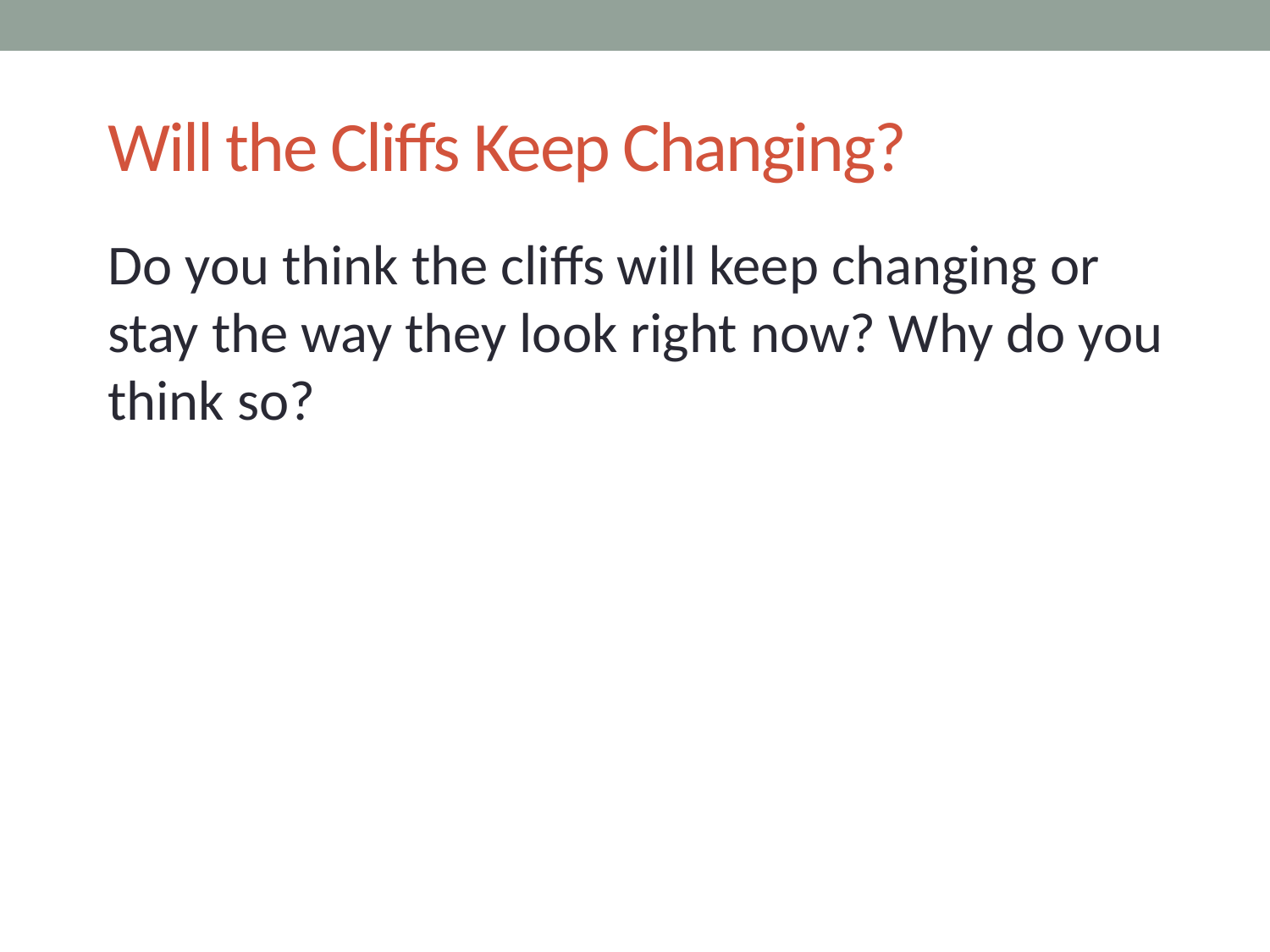

# Will the Cliffs Keep Changing?
Do you think the cliffs will keep changing or stay the way they look right now? Why do you think so?